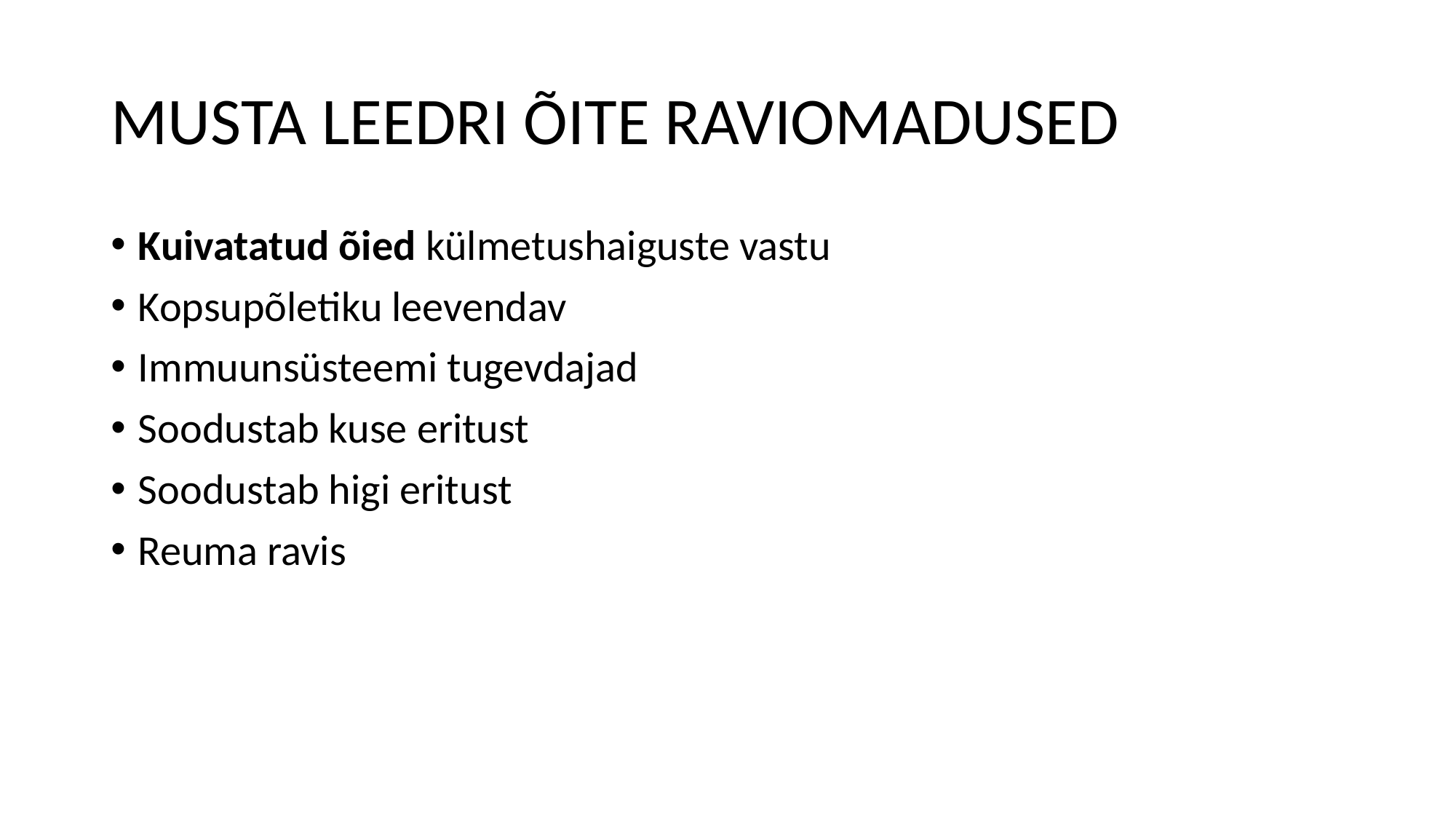

# MUSTA LEEDRI ÕITE RAVIOMADUSED
Kuivatatud õied külmetushaiguste vastu
Kopsupõletiku leevendav
Immuunsüsteemi tugevdajad
Soodustab kuse eritust
Soodustab higi eritust
Reuma ravis